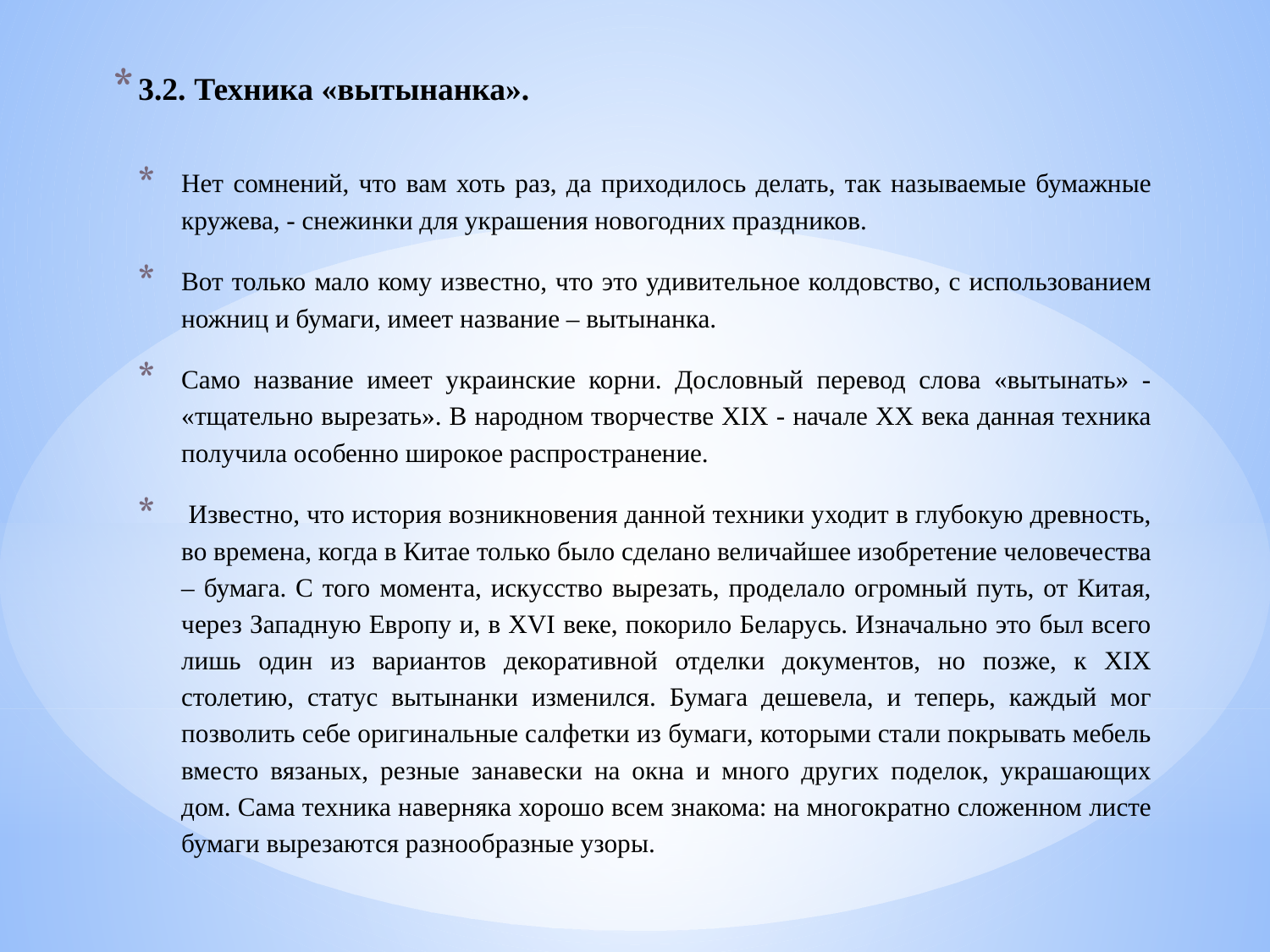

3.2. Техника «вытынанка».

Нет сомнений, что вам хоть раз, да приходилось делать, так называемые бумажные кружева, - снежинки для украшения новогодних праздников.
Вот только мало кому известно, что это удивительное колдовство, с использованием ножниц и бумаги, имеет название – вытынанка.
Само название имеет украинские корни. Дословный перевод слова «вытынать» - «тщательно вырезать». В народном творчестве XIX - начале XX века данная техника получила особенно широкое распространение.
 Известно, что история возникновения данной техники уходит в глубокую древность, во времена, когда в Китае только было сделано величайшее изобретение человечества – бумага. С того момента, искусство вырезать, проделало огромный путь, от Китая, через Западную Европу и, в XVI веке, покорило Беларусь. Изначально это был всего лишь один из вариантов декоративной отделки документов, но позже, к XIX столетию, статус вытынанки изменился. Бумага дешевела, и теперь, каждый мог позволить себе оригинальные салфетки из бумаги, которыми стали покрывать мебель вместо вязаных, резные занавески на окна и много других поделок, украшающих дом. Сама техника наверняка хорошо всем знакома: на многократно сложенном листе бумаги вырезаются разнообразные узоры.